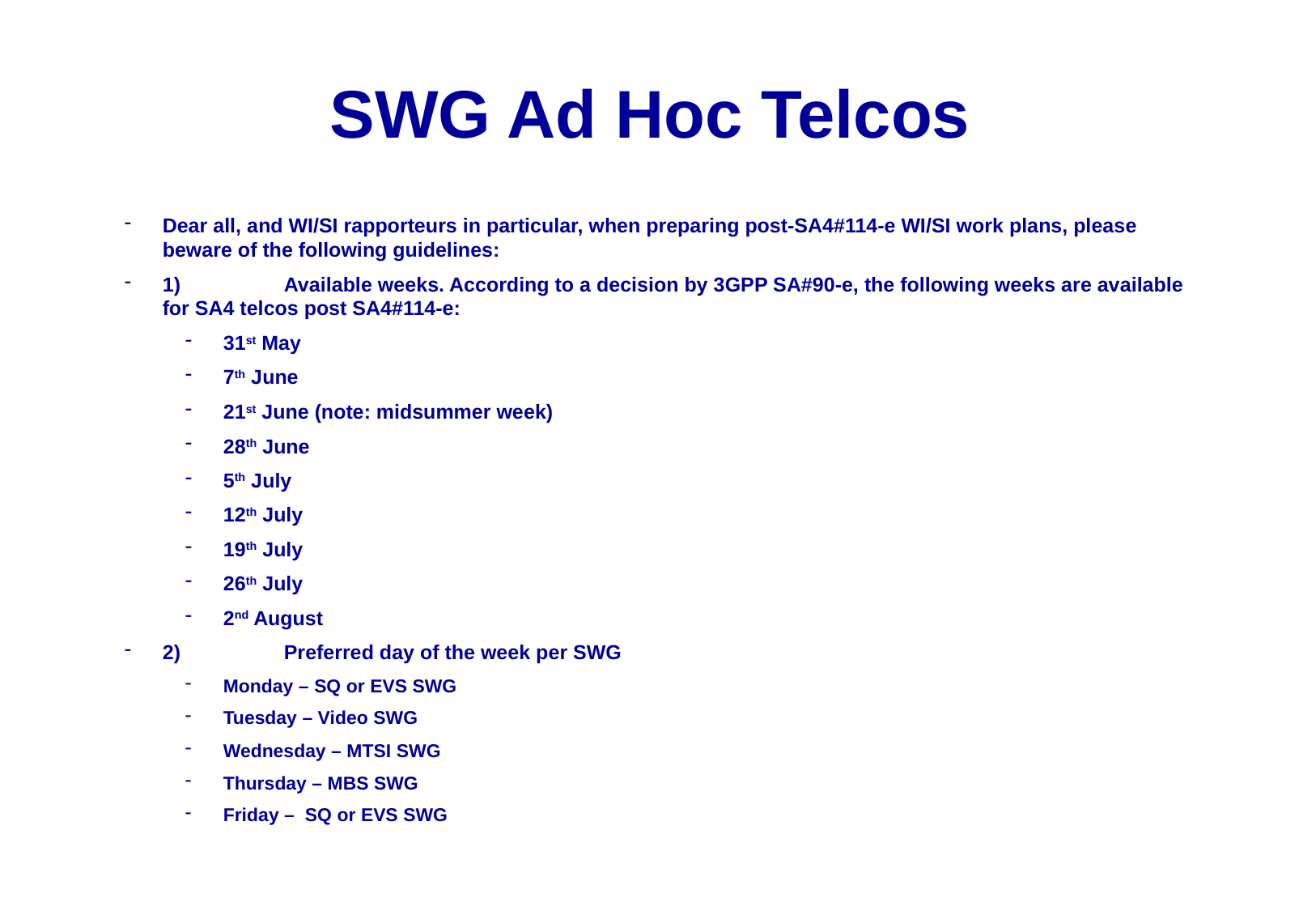

# SWG Ad Hoc Telcos

Dear all, and WI/SI rapporteurs in particular, when preparing post-SA4#114-e WI/SI work plans, please beware of the following guidelines:
1)	Available weeks. According to a decision by 3GPP SA#90-e, the following weeks are available for SA4 telcos post SA4#114-e:
31st May
7th June
21st June (note: midsummer week)
28th June
5th July
12th July
19th July
26th July
2nd August
2)	Preferred day of the week per SWG
Monday – SQ or EVS SWG
Tuesday – Video SWG
Wednesday – MTSI SWG
Thursday – MBS SWG
Friday –  SQ or EVS SWG